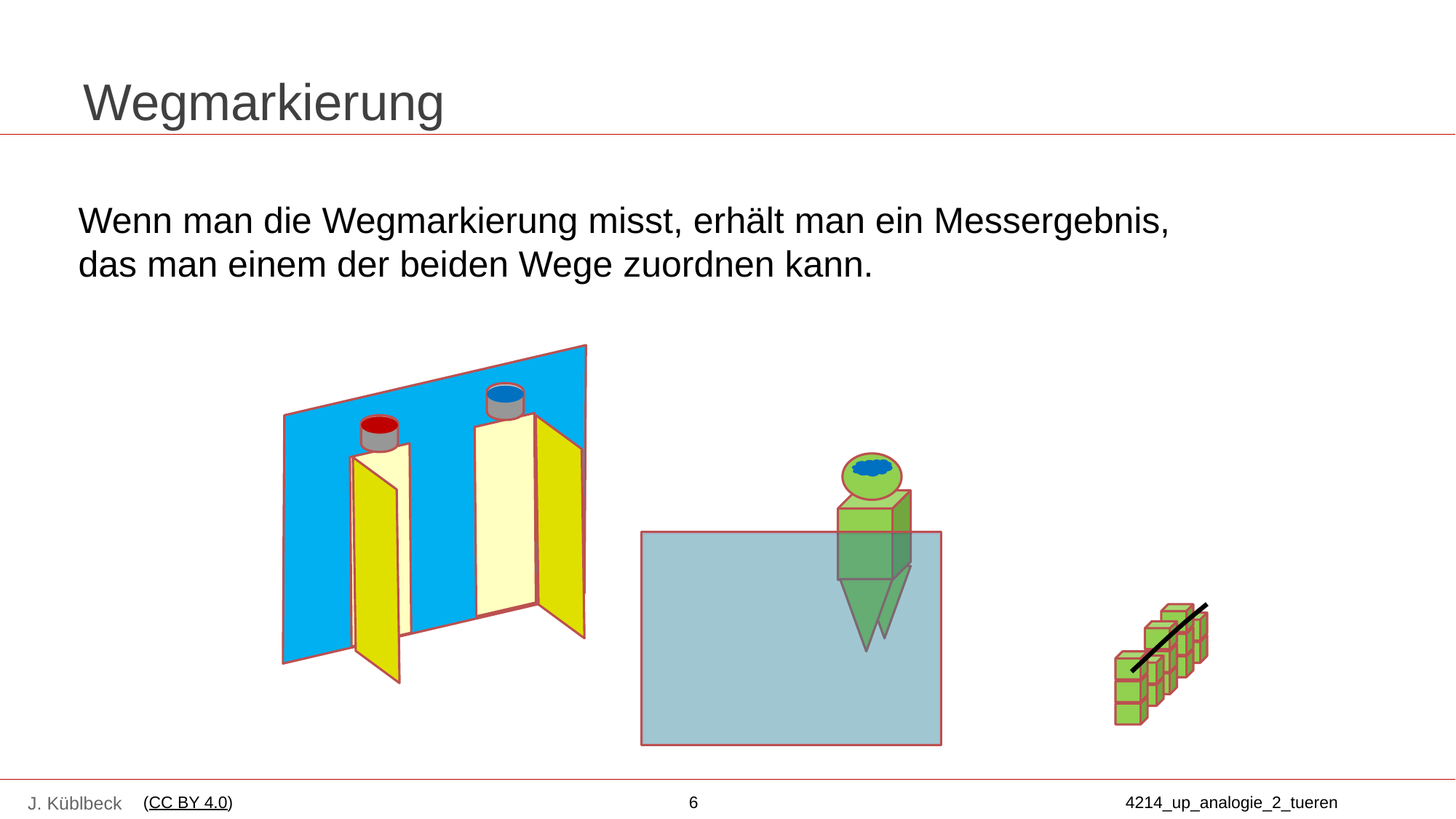

# Wegmarkierung
Wenn man die Wegmarkierung misst, erhält man ein Messergebnis,
das man einem der beiden Wege zuordnen kann.